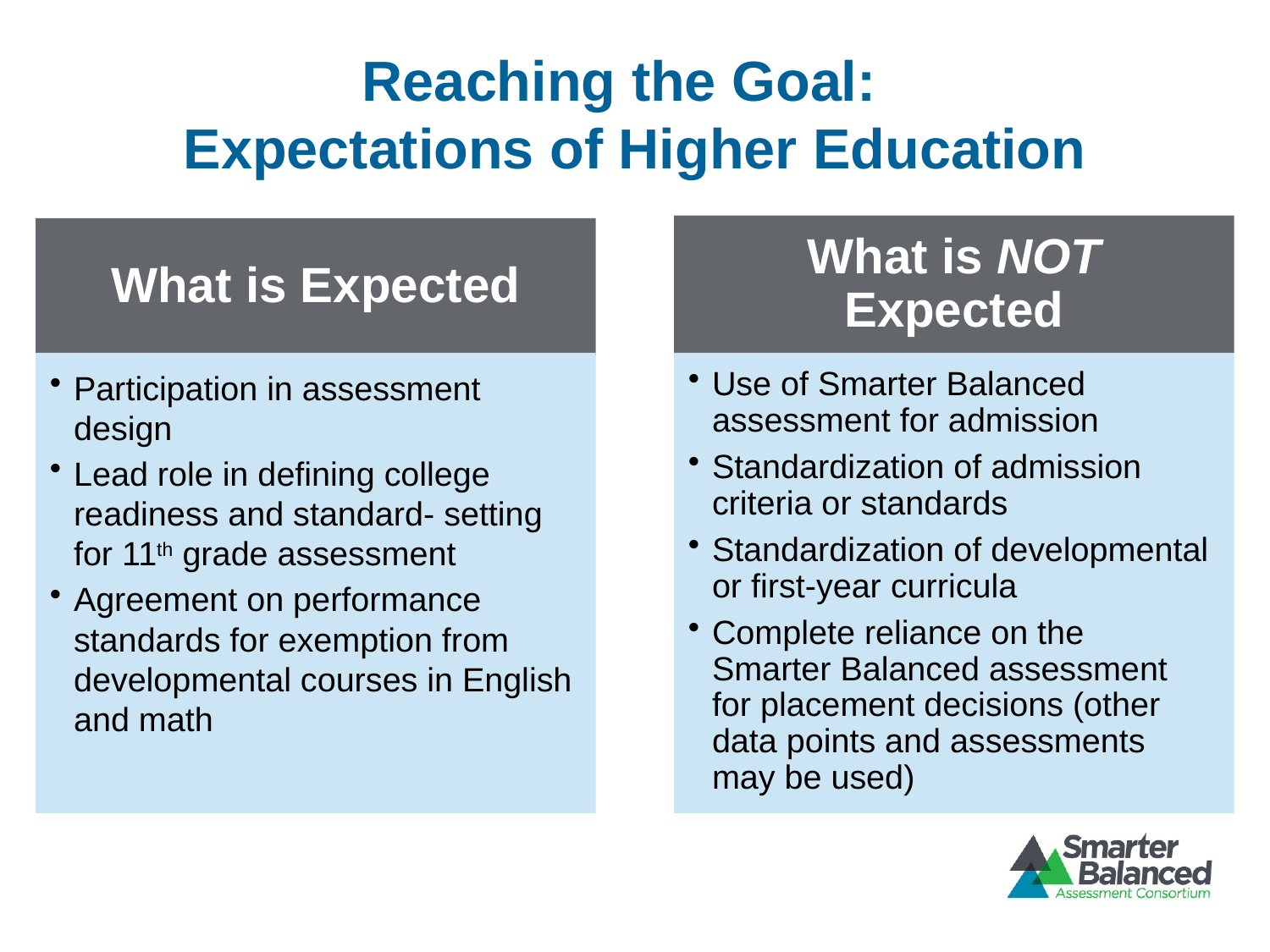

# Reaching the Goal: Expectations of Higher Education
What is Expected
Participation in assessment design
Lead role in defining college readiness and standard- setting for 11th grade assessment
Agreement on performance standards for exemption from developmental courses in English and math
What is NOT Expected
Use of Smarter Balanced assessment for admission
Standardization of admission criteria or standards
Standardization of developmental or first-year curricula
Complete reliance on the  Smarter Balanced assessment for placement decisions (other data points and assessments may be used)